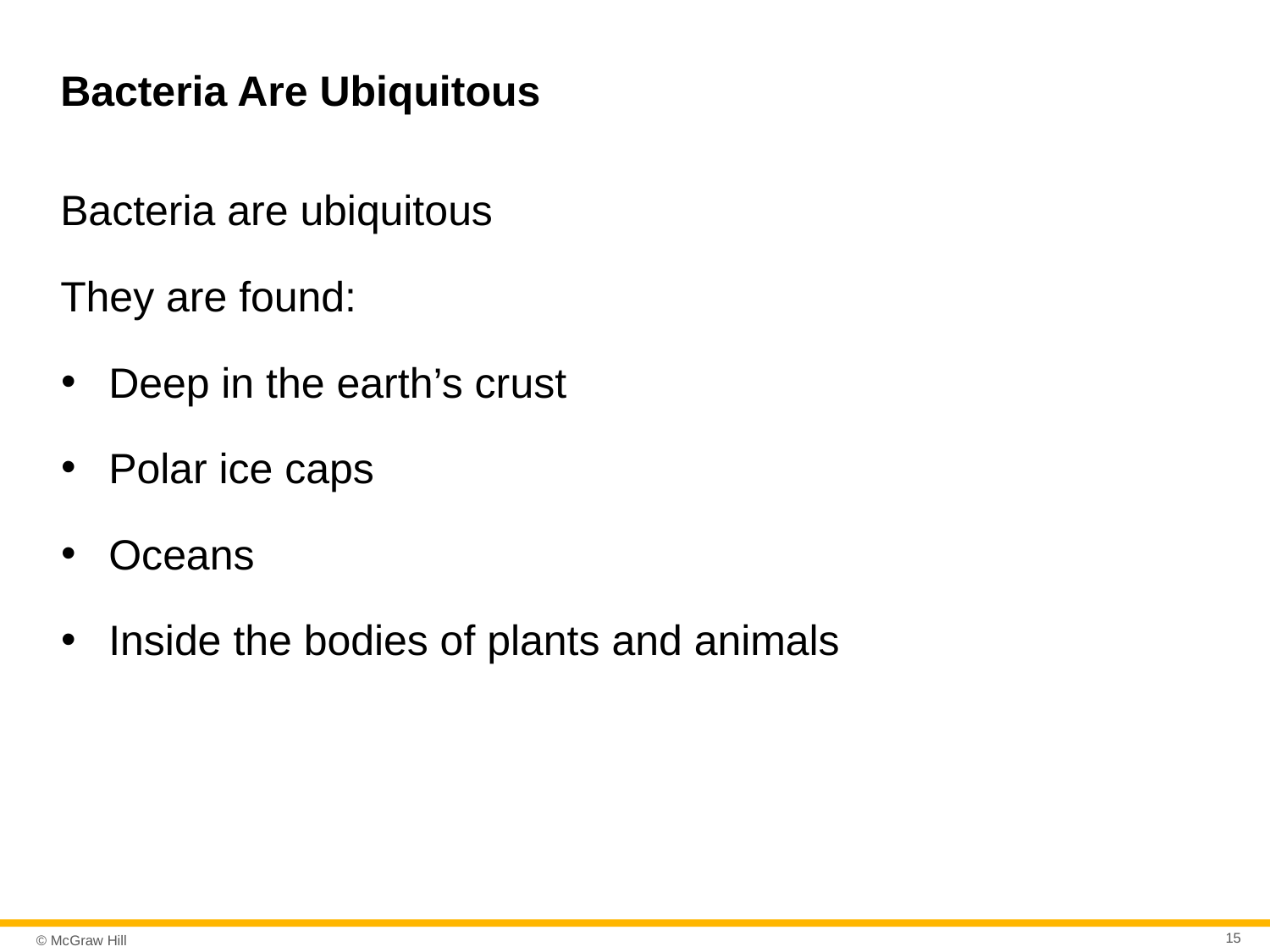

# Bacteria Are Ubiquitous
Bacteria are ubiquitous
They are found:
Deep in the earth’s crust
Polar ice caps
Oceans
Inside the bodies of plants and animals